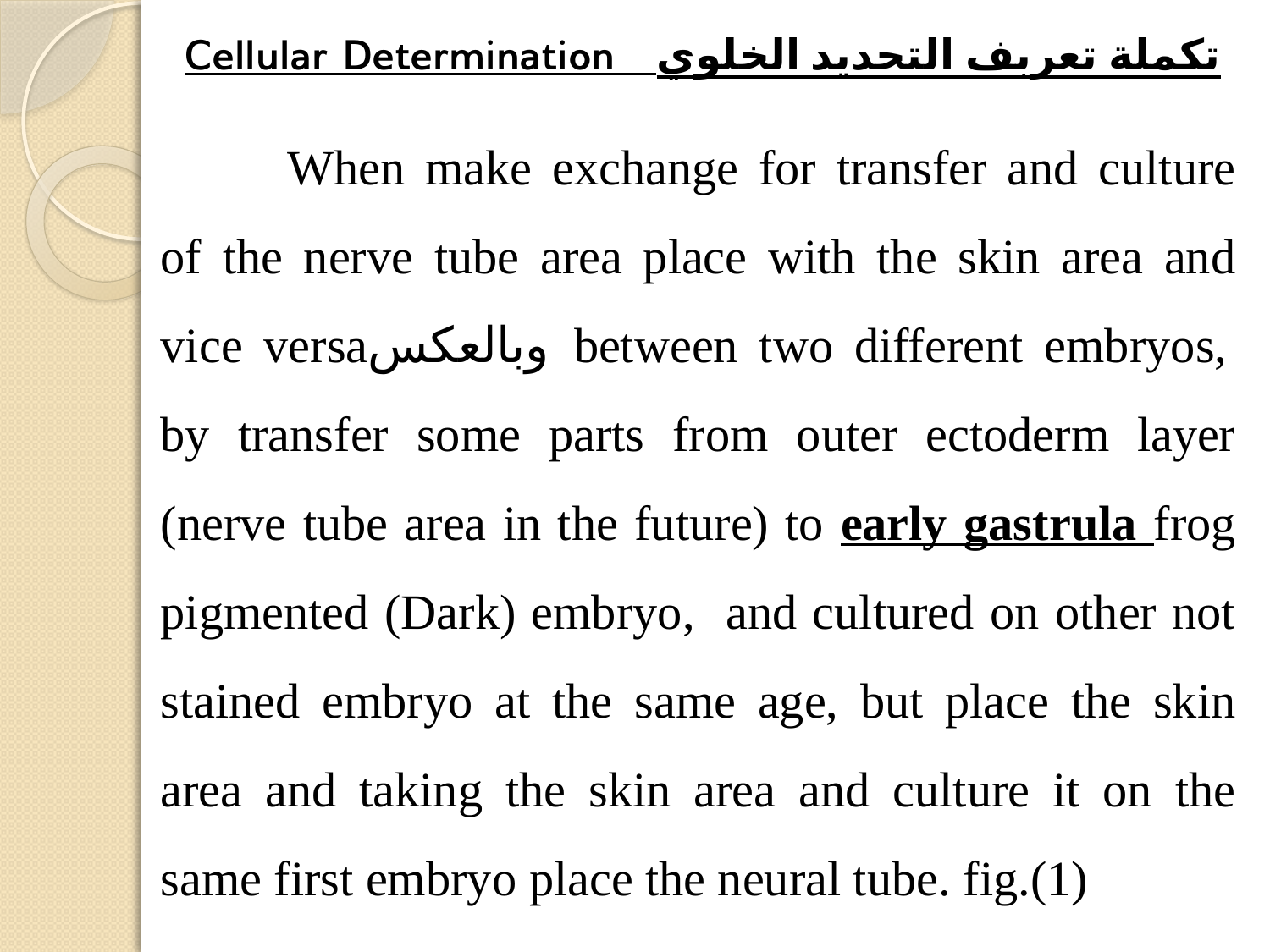

Cellular Determination   تكملة تعربف التحديد الخلوي
	When make exchange for transfer and culture of the nerve tube area place with the skin area and vice versaوبالعكس  between two different embryos, by transfer some parts from outer ectoderm layer (nerve tube area in the future) to early gastrula frog pigmented (Dark) embryo,  and cultured on other not stained embryo at the same age, but place the skin area and taking the skin area and culture it on the same first embryo place the neural tube. fig.(1)